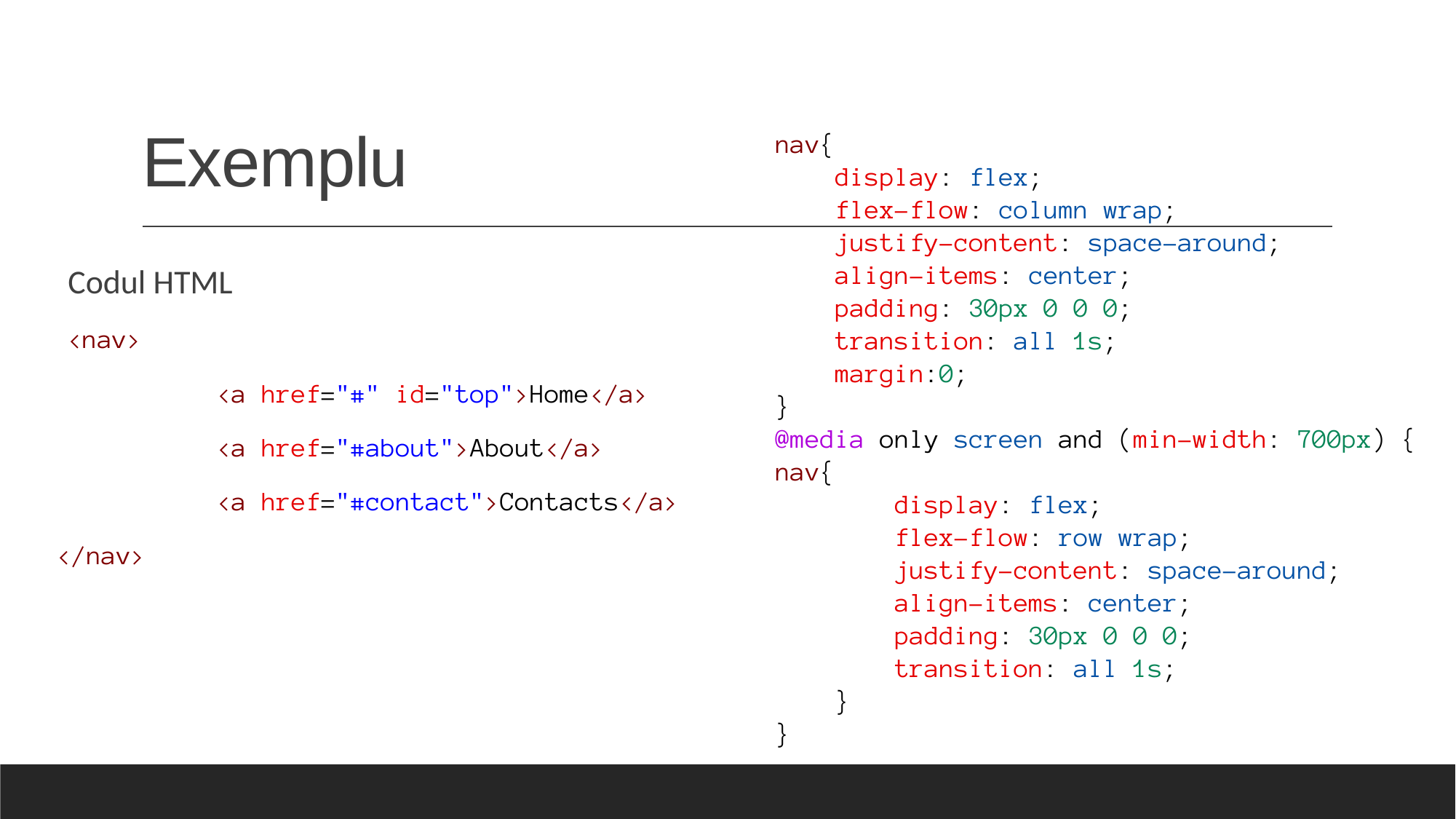

# Exemplu
nav{
    display: flex;
    flex-flow: column wrap;
    justify-content: space-around;
    align-items: center;
    padding: 30px 0 0 0;
    transition: all 1s;
    margin:0;
}
@media only screen and (min-width: 700px) {
nav{
        display: flex;
        flex-flow: row wrap;
        justify-content: space-around;
        align-items: center;
        padding: 30px 0 0 0;
        transition: all 1s;
    }
}
Codul HTML
<nav>
          <a href="#" id="top">Home</a>
          <a href="#about">About</a>
          <a href="#contact">Contacts</a>
</nav>